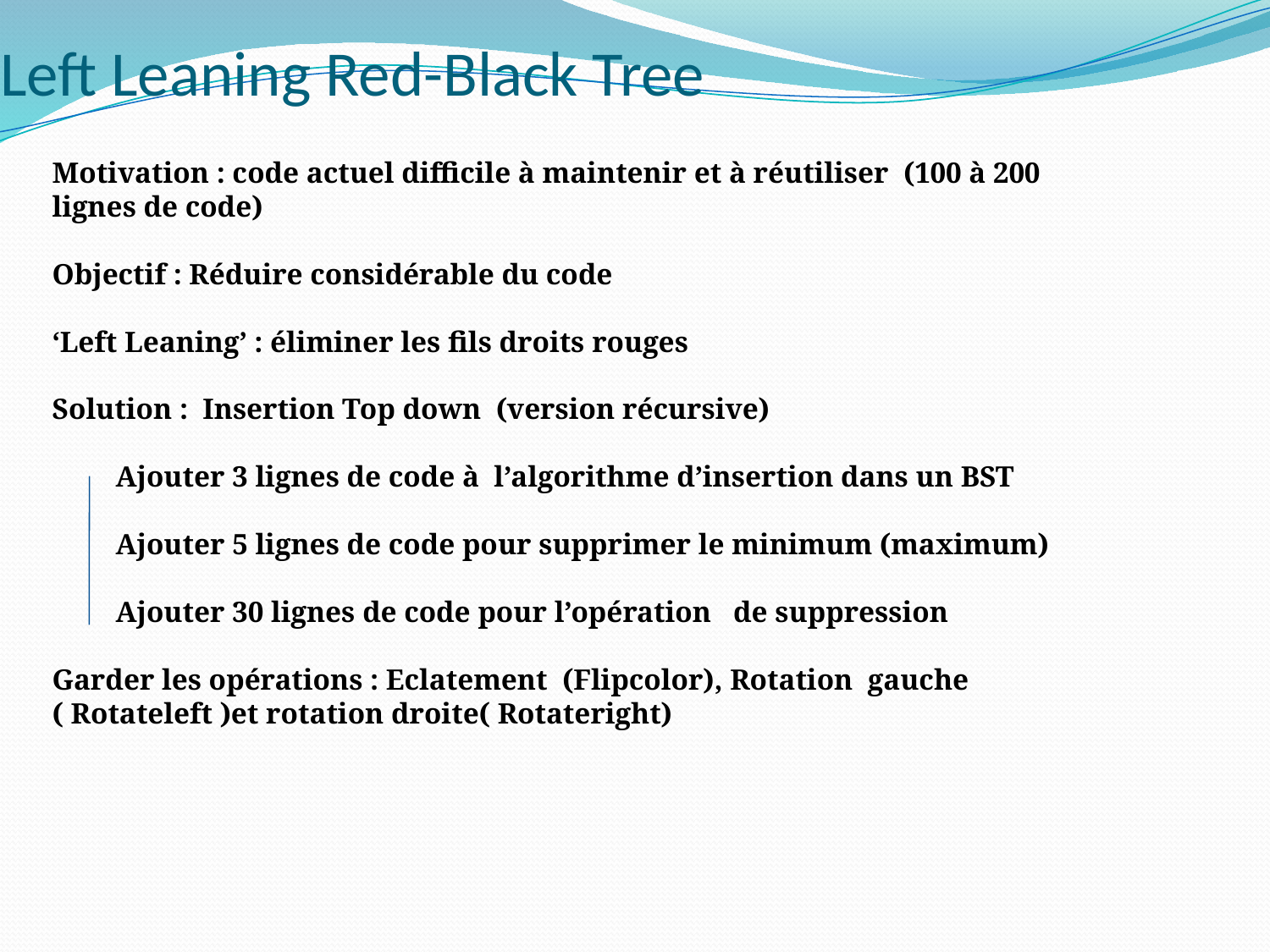

# Left Leaning Red-Black Tree
Motivation : code actuel difficile à maintenir et à réutiliser  (100 à 200 lignes de code)

Objectif : Réduire considérable du code

‘Left Leaning’ : éliminer les fils droits rouges

Solution :  Insertion Top down  (version récursive)

Ajouter 3 lignes de code à  l’algorithme d’insertion dans un BST

Ajouter 5 lignes de code pour supprimer le minimum (maximum)

Ajouter 30 lignes de code pour l’opération   de suppression

Garder les opérations : Eclatement  (Flipcolor), Rotation  gauche ( Rotateleft )et rotation droite( Rotateright)